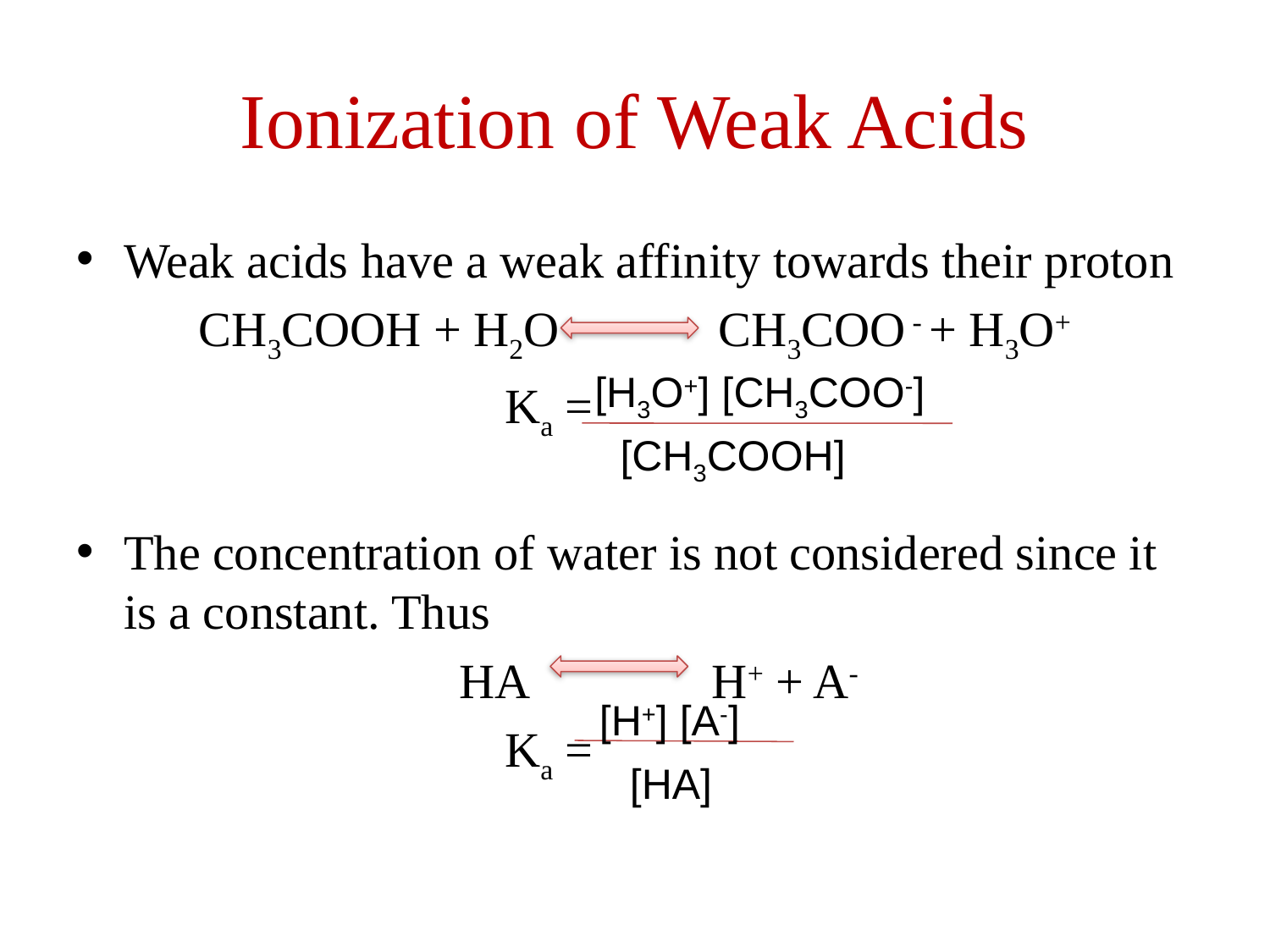

# Ionization of Weak Acids
Weak acids have a weak affinity towards their proton
CH3COOH + H2O             CH3COO - + H3O+
				Ka =

The concentration of water is not considered since it is a constant. Thus
 	HA               H+ + A-
				Ka =

[H3O+] [CH3COO-]
[CH3COOH]

[H+] [A-]
[HA]